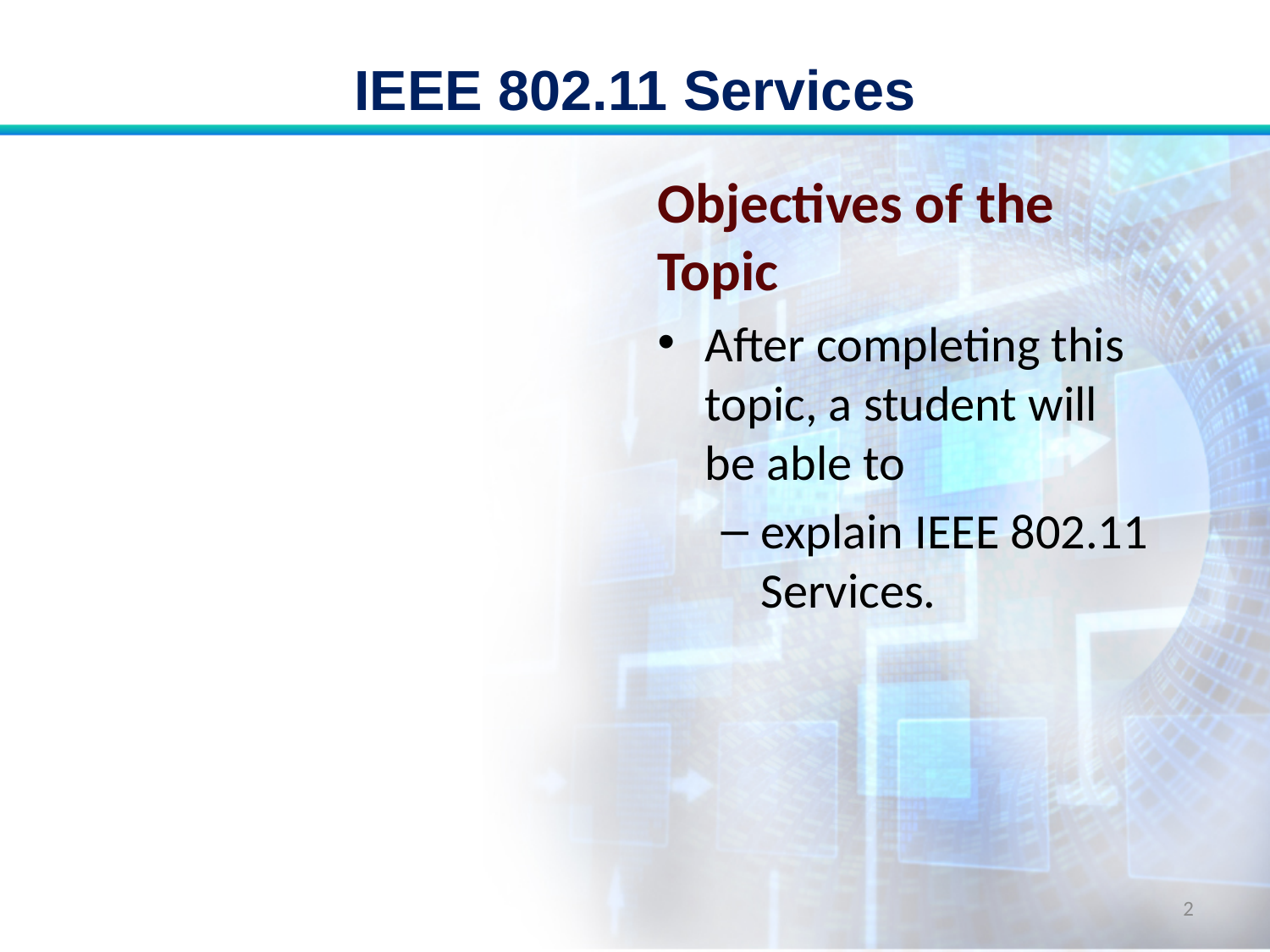

# IEEE 802.11 Services
Objectives of the Topic
After completing this topic, a student will be able to
explain IEEE 802.11 Services.
2